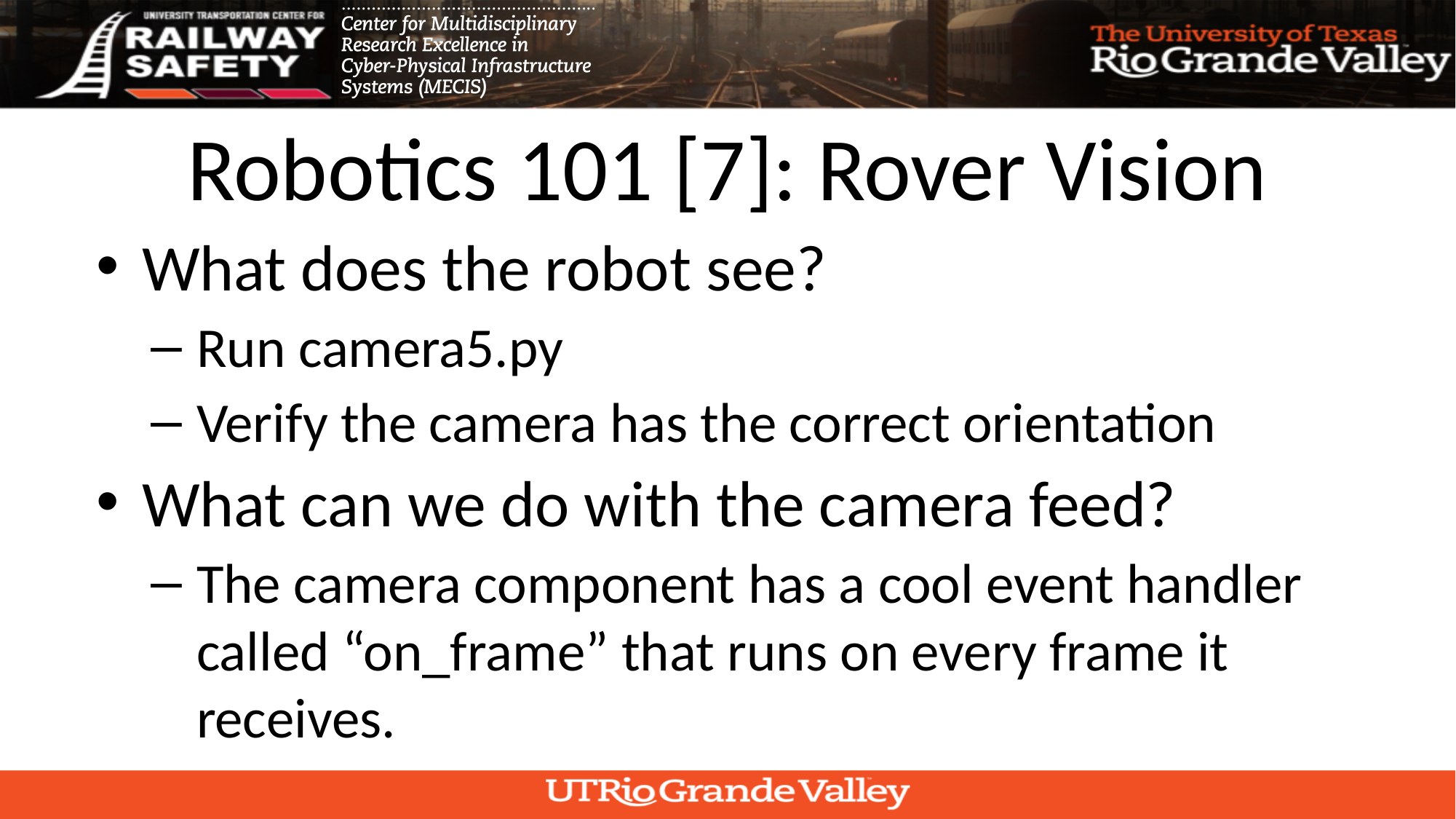

# Robotics 101 [7]: Rover Vision
What does the robot see?
Run camera5.py
Verify the camera has the correct orientation
What can we do with the camera feed?
The camera component has a cool event handler called “on_frame” that runs on every frame it receives.